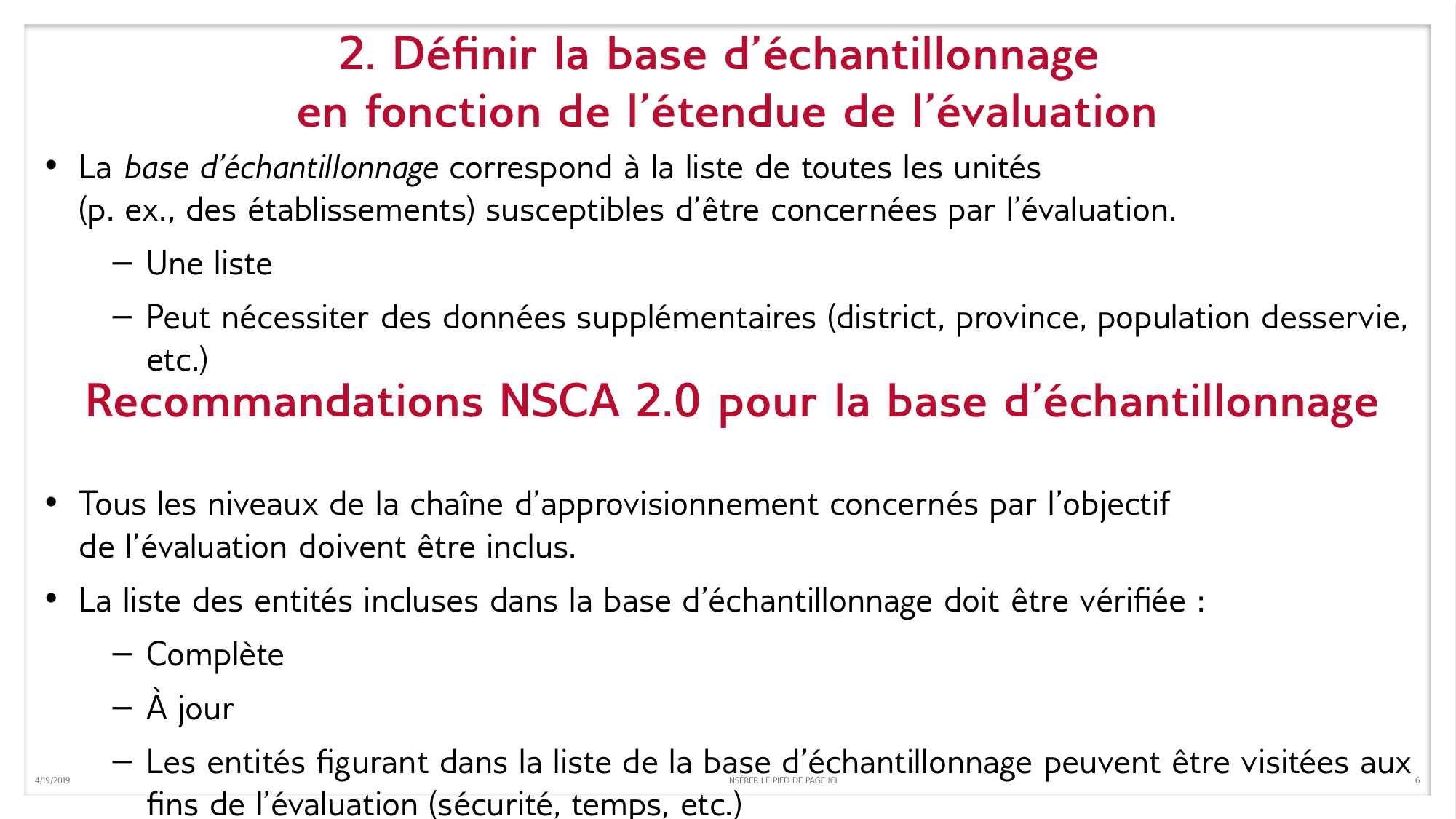

4/19/2019
	INSÉRER LE PIED DE PAGE ICI
6
# 2. Définir la base d’échantillonnage en fonction de l’étendue de l’évaluation
La base d’échantillonnage correspond à la liste de toutes les unités
(p. ex., des établissements) susceptibles d’être concernées par l’évaluation.
Une liste
Peut nécessiter des données supplémentaires (district, province, population desservie, etc.)

Tous les niveaux de la chaîne d’approvisionnement concernés par l’objectif
de l’évaluation doivent être inclus.
La liste des entités incluses dans la base d’échantillonnage doit être vérifiée :
Complète
À jour
Les entités figurant dans la liste de la base d’échantillonnage peuvent être visitées aux fins de l’évaluation (sécurité, temps, etc.)

Recommandations NSCA 2.0 pour la base d’échantillonnage